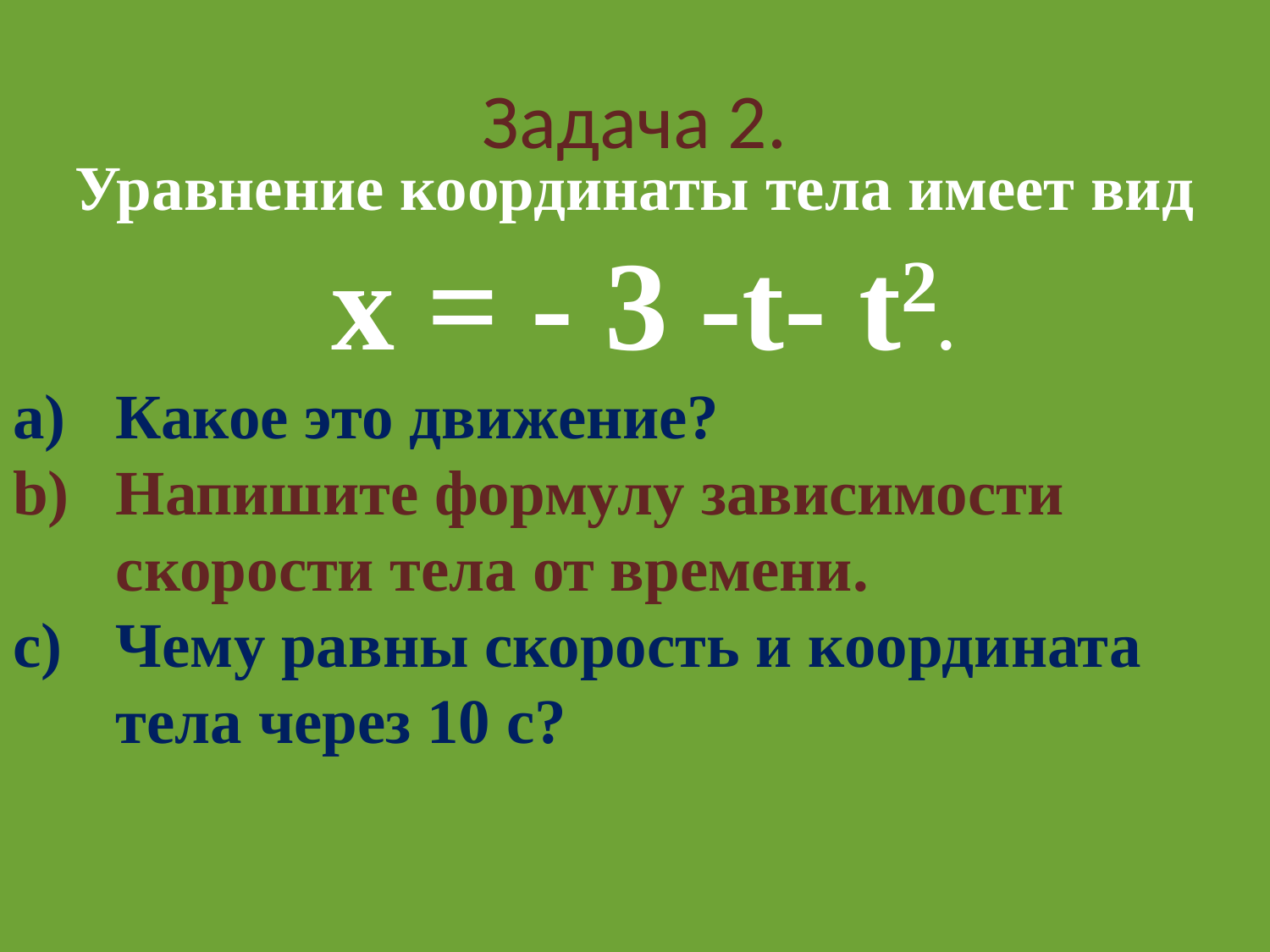

# Задача 2.
Уравнение координаты тела имеет вид
 х = - 3 -t- t2.
Какое это движение?
Напишите формулу зависимости скорости тела от времени.
Чему равны скорость и координата тела через 10 с?